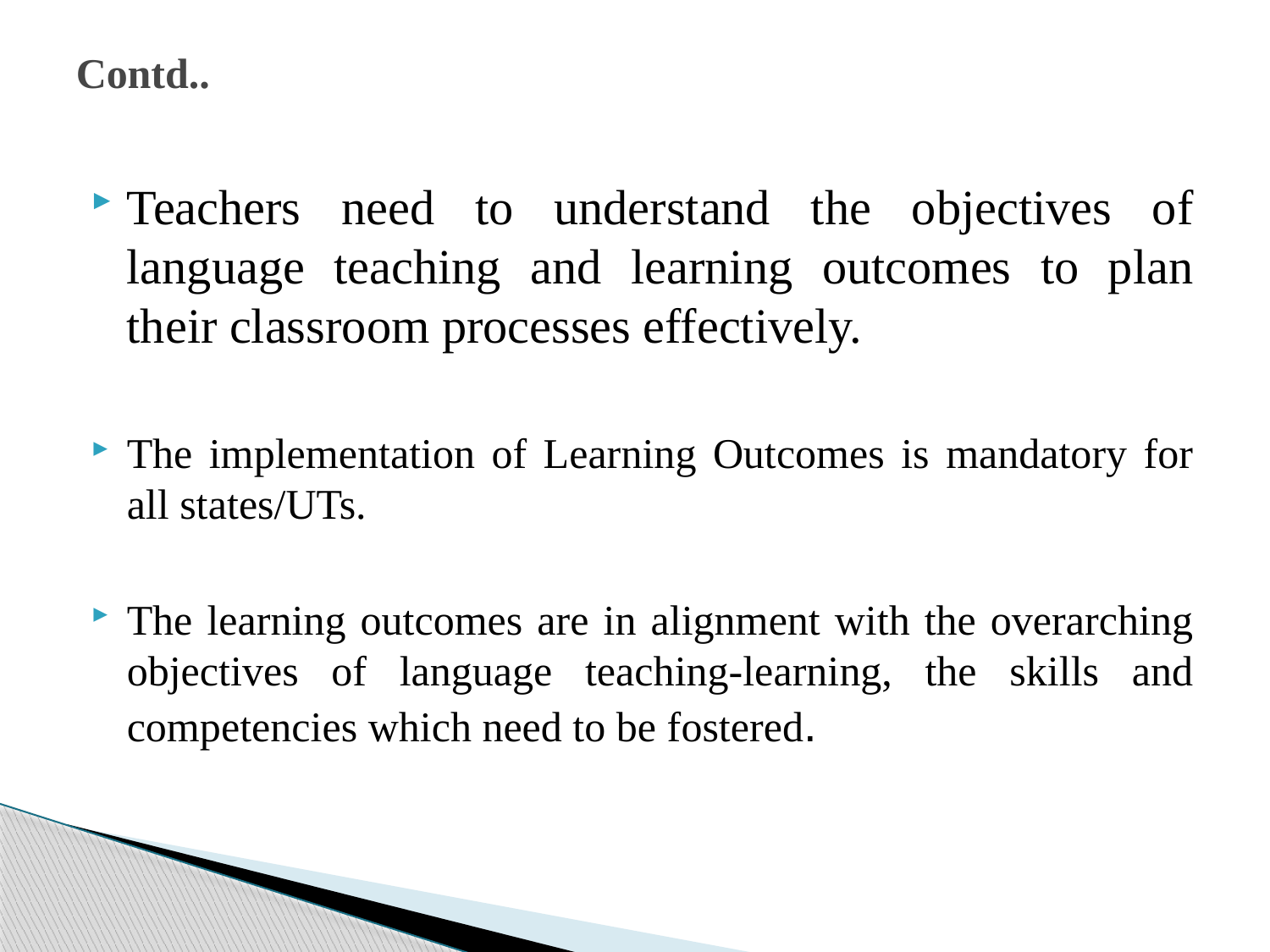

# Contd..
Teachers need to understand the objectives of language teaching and learning outcomes to plan their classroom processes effectively.

The implementation of Learning Outcomes is mandatory for all states/UTs.

The learning outcomes are in alignment with the overarching objectives of language teaching-learning, the skills and competencies which need to be fostered.